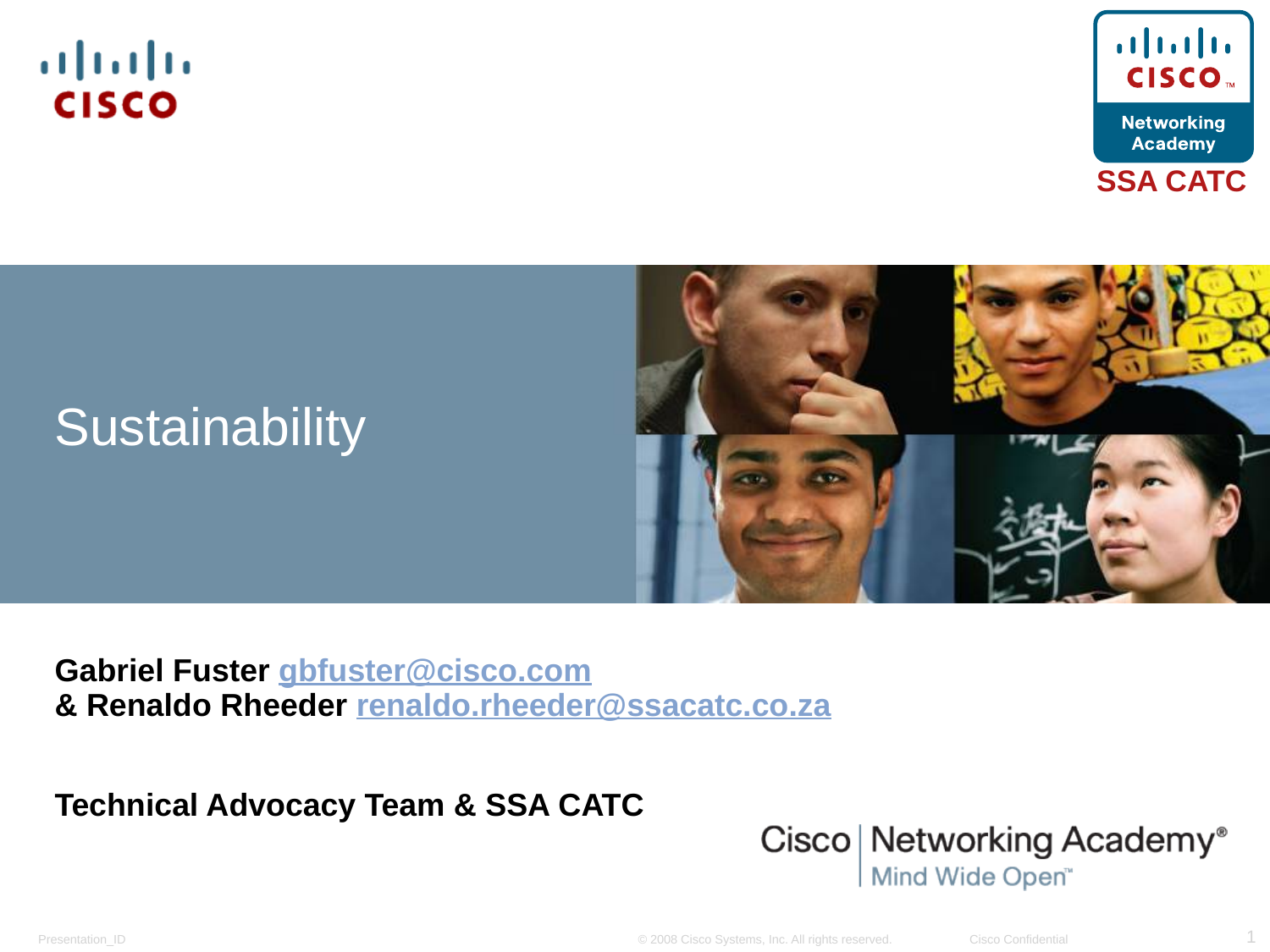

# Sustainability
Gabriel Fuster gbfuster@cisco.com
& Renaldo Rheeder renaldo.rheeder@ssacatc.co.za

Technical Advocacy Team & SSA CATC